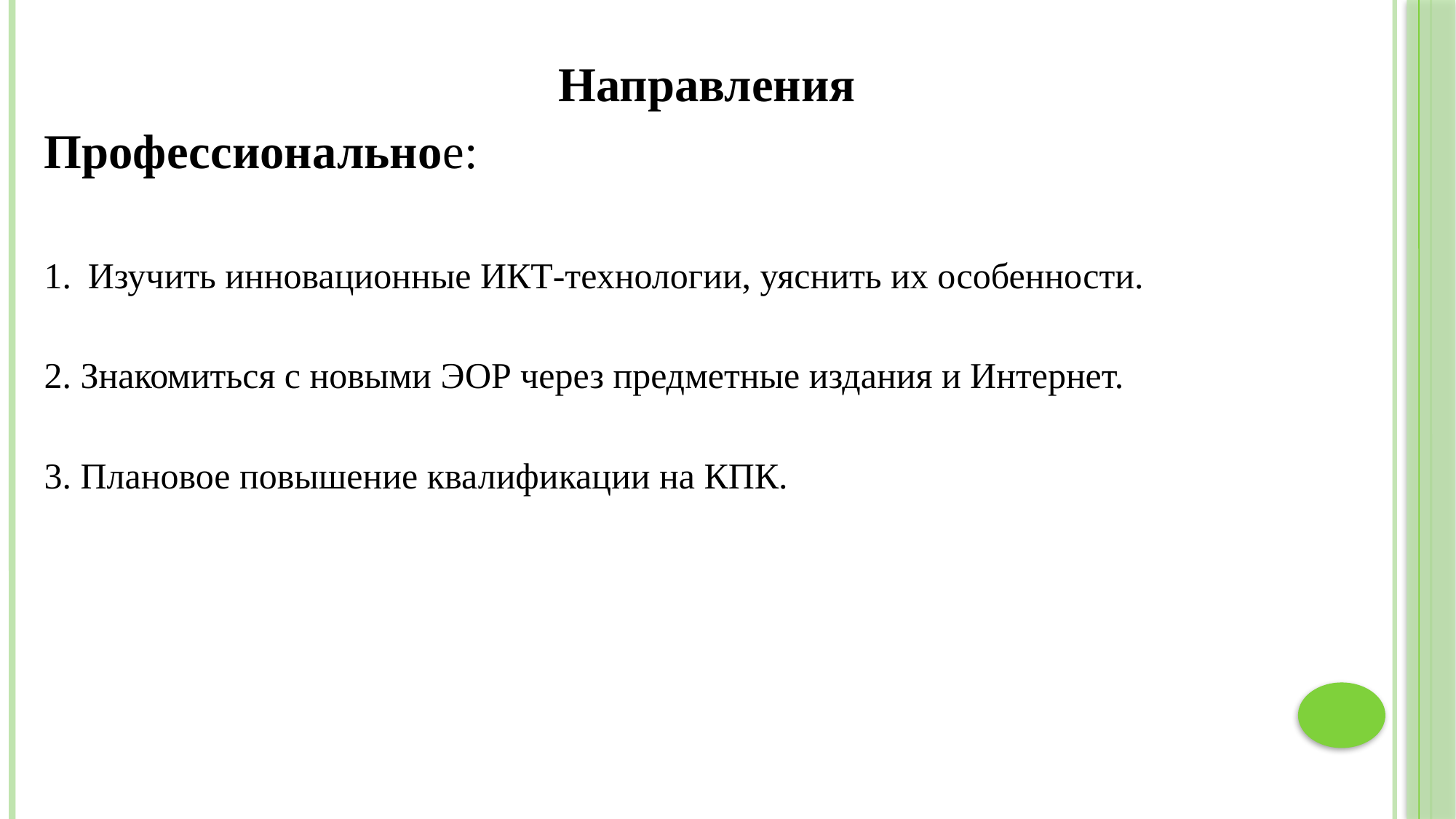

Направления
Профессиональное:

Изучить инновационные ИКТ-технологии, уяснить их особенности.

2. Знакомиться с новыми ЭОР через предметные издания и Интернет.

3. Плановое повышение квалификации на КПК.